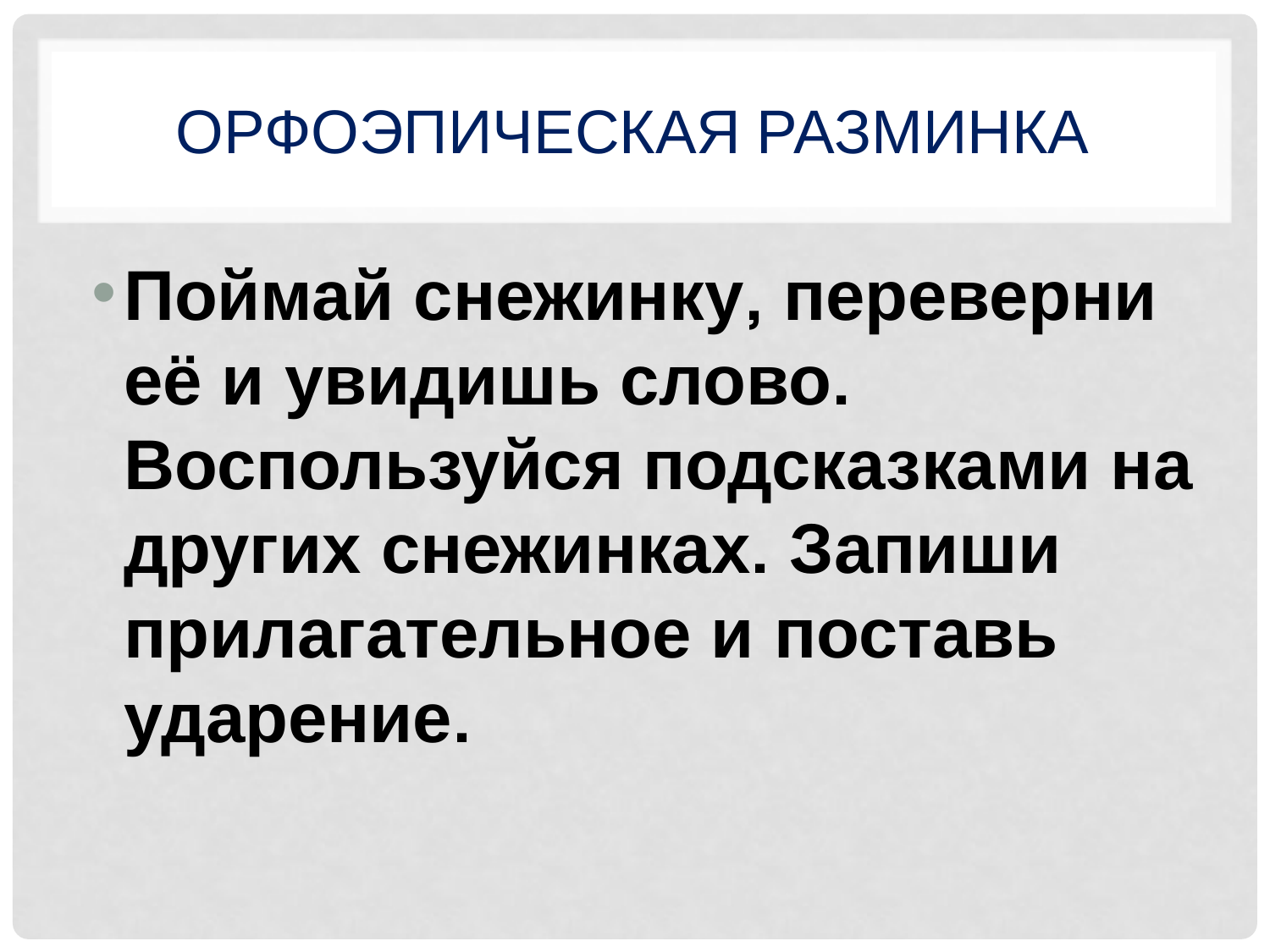

# Орфоэпическая разминка
Поймай снежинку, переверни её и увидишь слово. Воспользуйся подсказками на других снежинках. Запиши прилагательное и поставь ударение.